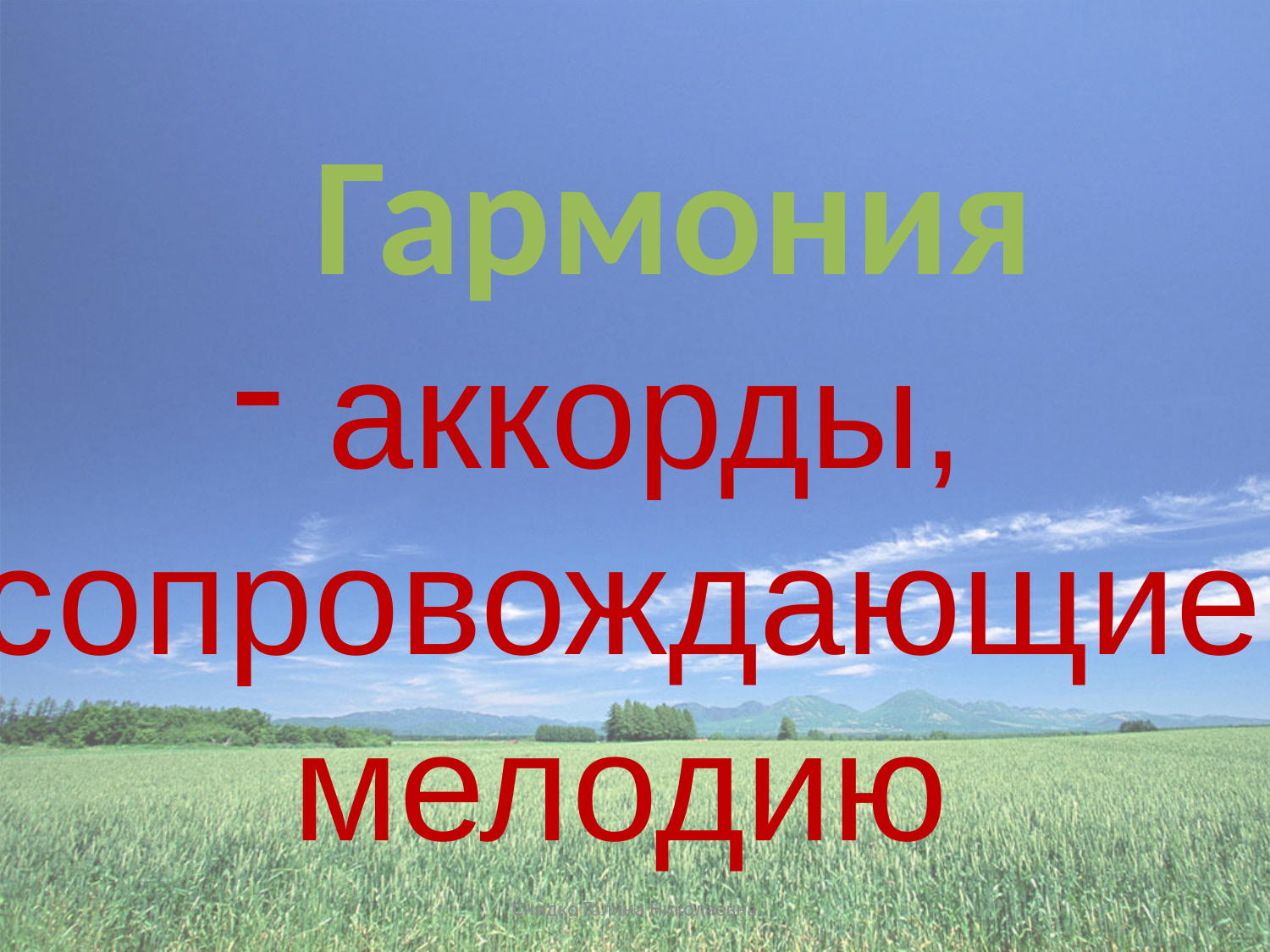

Гармония
 аккорды,
сопровождающие
мелодию
Снидко Галина Николаевна